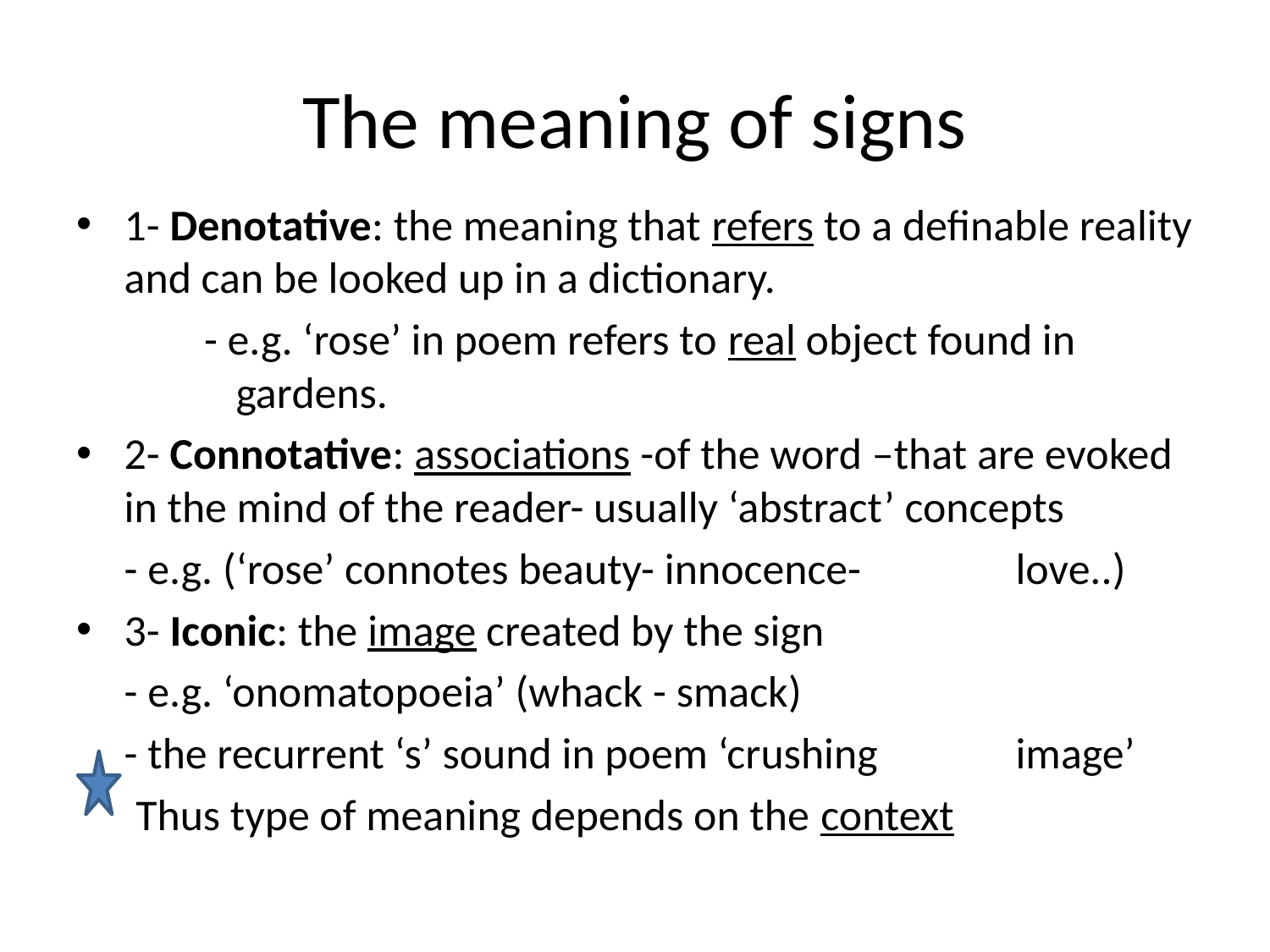

# The meaning of signs
1- Denotative: the meaning that refers to a definable reality and can be looked up in a dictionary.
- e.g. ‘rose’ in poem refers to real object found in gardens.
2- Connotative: associations -of the word –that are evoked in the mind of the reader- usually ‘abstract’ concepts
		- e.g. (‘rose’ connotes beauty- innocence-    	     		love..)
3- Iconic: the image created by the sign
		- e.g. ‘onomatopoeia’ (whack - smack)
		- the recurrent ‘s’ sound in poem ‘crushing  	    		image’
      Thus type of meaning depends on the context